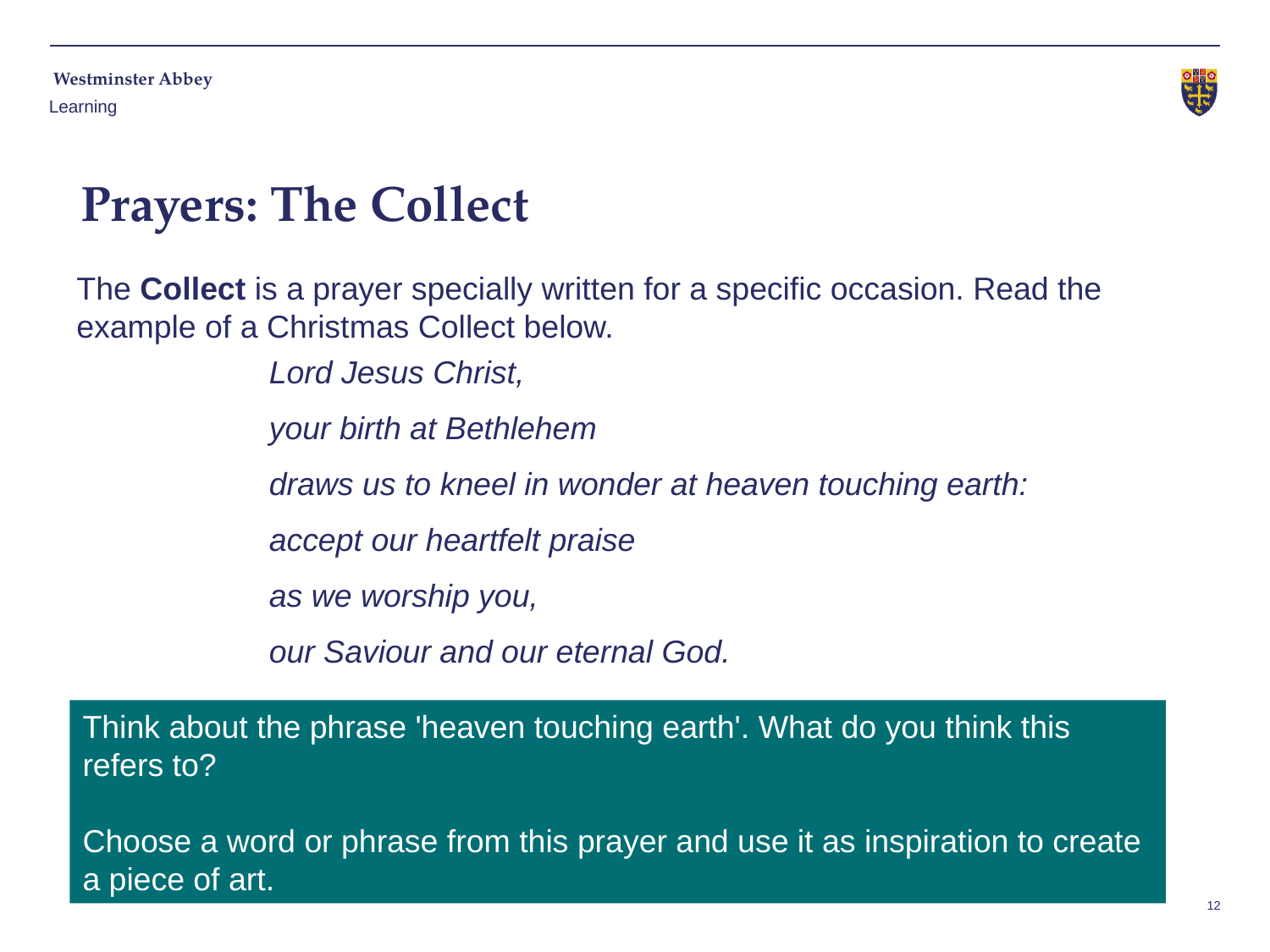

Learning
Prayers: The Collect
#

The Collect is a prayer specially written for a specific occasion. Read the example of a Christmas Collect below.

Lord Jesus Christ,
your birth at Bethlehem
draws us to kneel in wonder at heaven touching earth:
accept our heartfelt praise
as we worship you,
our Saviour and our eternal God.
Think about the phrase 'heaven touching earth'. What do you think this refers to?

Choose a word or phrase from this prayer and use it as inspiration to create a piece of art.
12